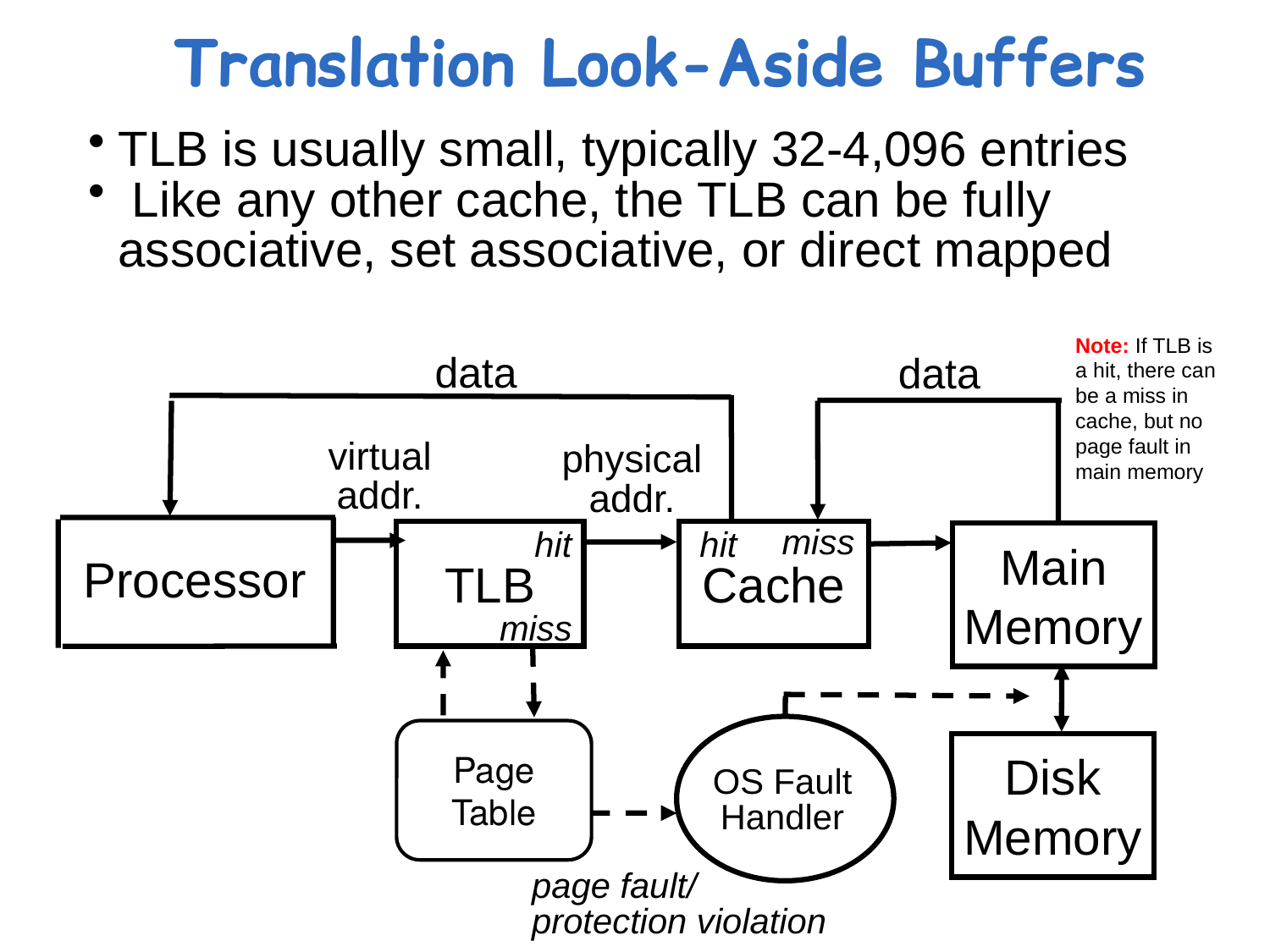

# Translation Look-Aside Buffers
TLB is usually small, typically 32-4,096 entries
 Like any other cache, the TLB can be fully associative, set associative, or direct mapped
Note: If TLB is a hit, there can be a miss in cache, but no page fault in main memory
data
data

virtual
addr.
physical
addr.

TLB
Cache
miss
Main
Memory
hit
hit

Processor
miss

Page
Table
Disk
Memory
OS Fault
Handler

page fault/
protection violation